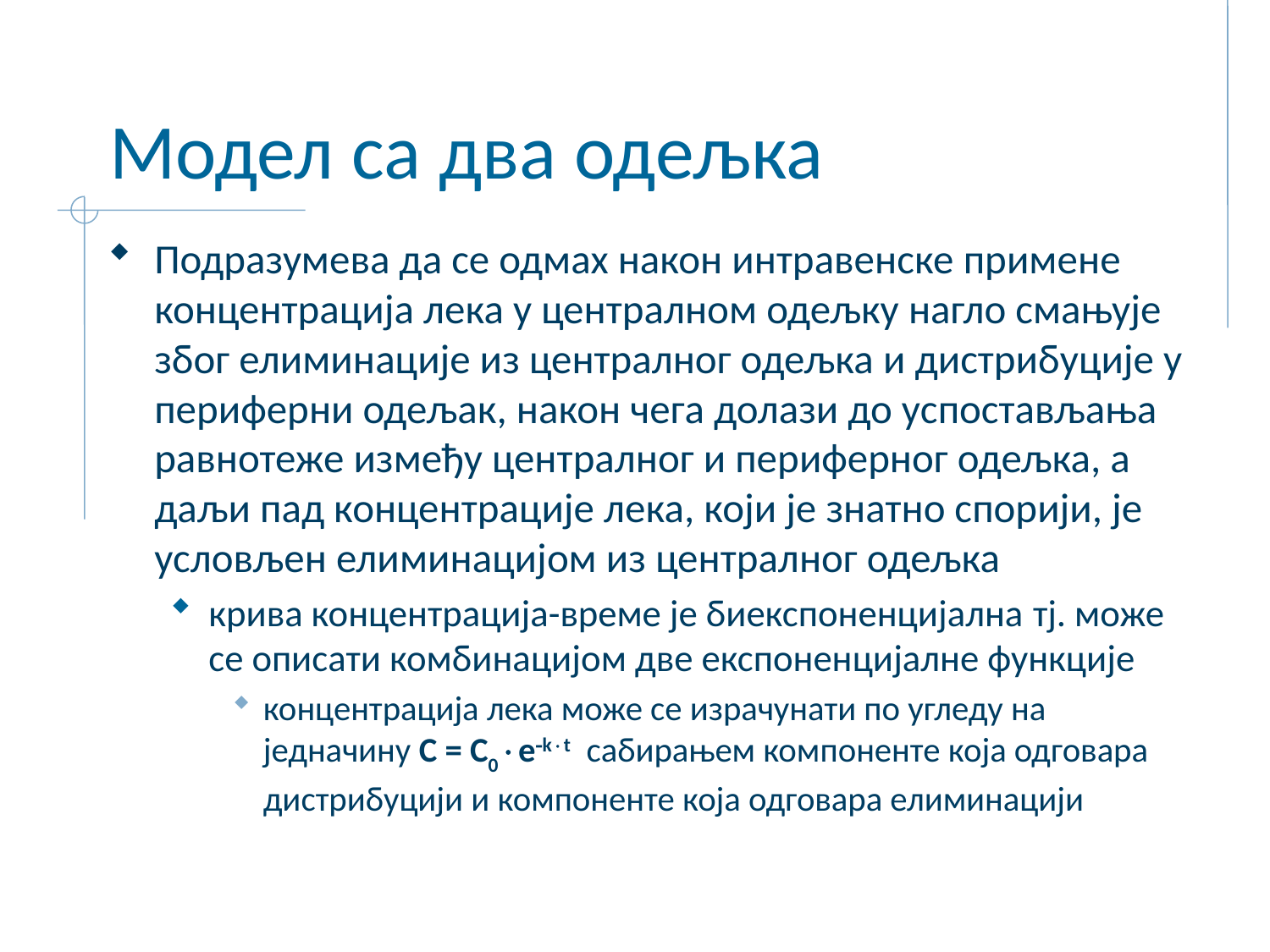

# Модел са два одељка
Подразумева да се одмах након интравенске примене концентрација лека у централном одељку нагло смањује због елиминације из централног одељка и дистрибуције у периферни одељак, након чега долази до успостављања равнотеже између централног и периферног одељка, а даљи пад концентрације лека, који је знатно спорији, је условљен елиминацијом из централног одељка
крива концентрација-време је биекспоненцијална тј. може се описати комбинацијом две експоненцијалне функције
концентрација лека може се израчунати по угледу на једначину C = C0⋅e−k⋅t  сабирањем компоненте која одговара дистрибуцији и компоненте која одговара елиминацији